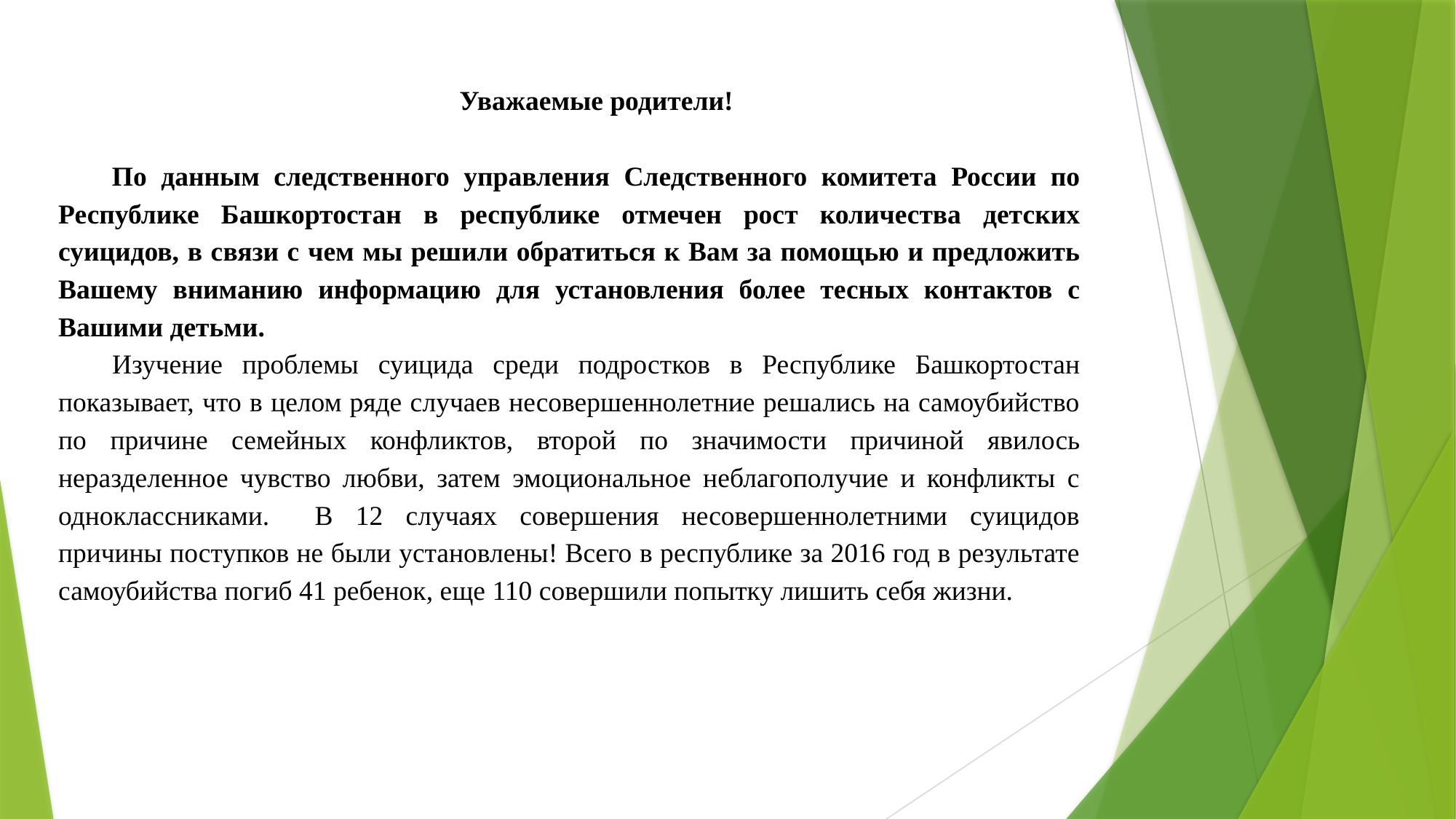

Уважаемые родители!

По данным следственного управления Следственного комитета России по Республике Башкортостан в республике отмечен рост количества детских суицидов, в связи с чем мы решили обратиться к Вам за помощью и предложить Вашему вниманию информацию для установления более тесных контактов с Вашими детьми.
Изучение проблемы суицида среди подростков в Республике Башкортостан показывает, что в целом ряде случаев несовершеннолетние решались на самоубийство по причине семейных конфликтов, второй по значимости причиной явилось неразделенное чувство любви, затем эмоциональное неблагополучие и конфликты с одноклассниками.  В 12 случаях совершения несовершеннолетними суицидов причины поступков не были установлены! Всего в республике за 2016 год в результате самоубийства погиб 41 ребенок, еще 110 совершили попытку лишить себя жизни.